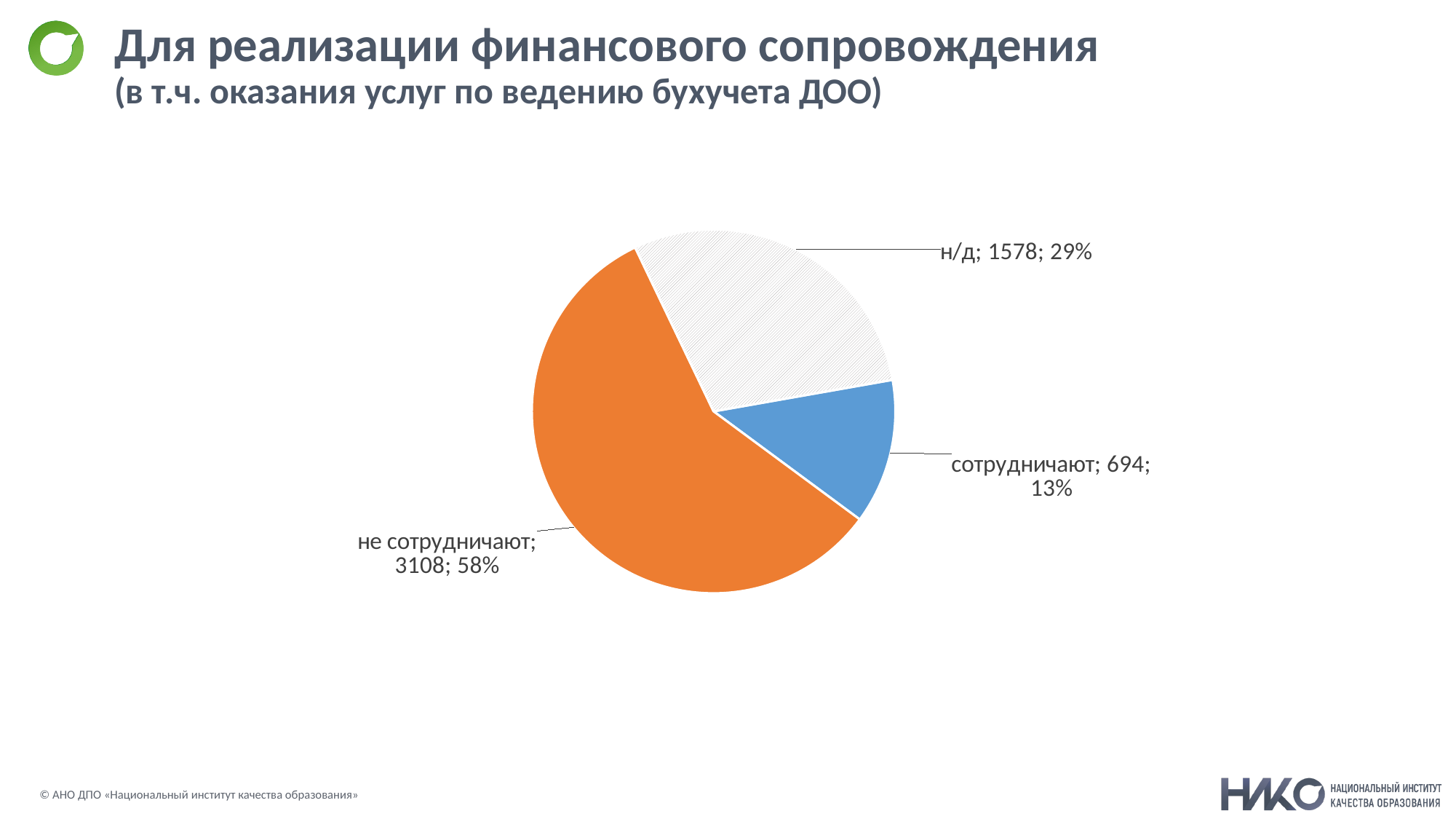

# Для реализации финансового сопровождения (в т.ч. оказания услуг по ведению бухучета ДОО)

### Chart

| Category |  |
|---|---|
| сотрудничают | 694.0 |
| не сотрудничают | 3108.0 |
| н/д | 1578.0 |